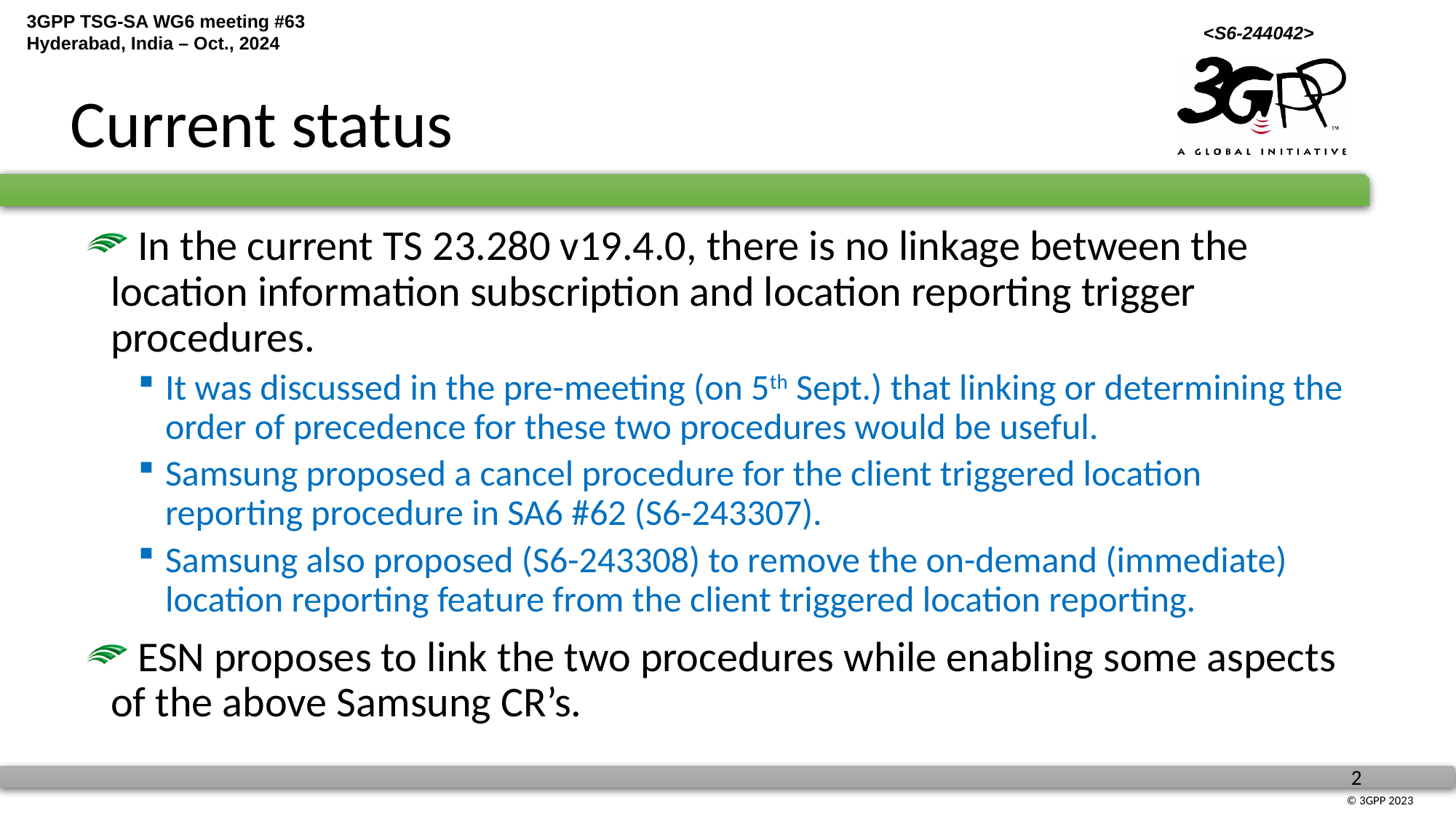

# Current status
 In the current TS 23.280 v19.4.0, there is no linkage between the location information subscription and location reporting trigger procedures.
It was discussed in the pre-meeting (on 5th Sept.) that linking or determining the order of precedence for these two procedures would be useful.
Samsung proposed a cancel procedure for the client triggered location reporting procedure in SA6 #62 (S6-243307).
Samsung also proposed (S6-243308) to remove the on-demand (immediate) location reporting feature from the client triggered location reporting.
 ESN proposes to link the two procedures while enabling some aspects of the above Samsung CR’s.